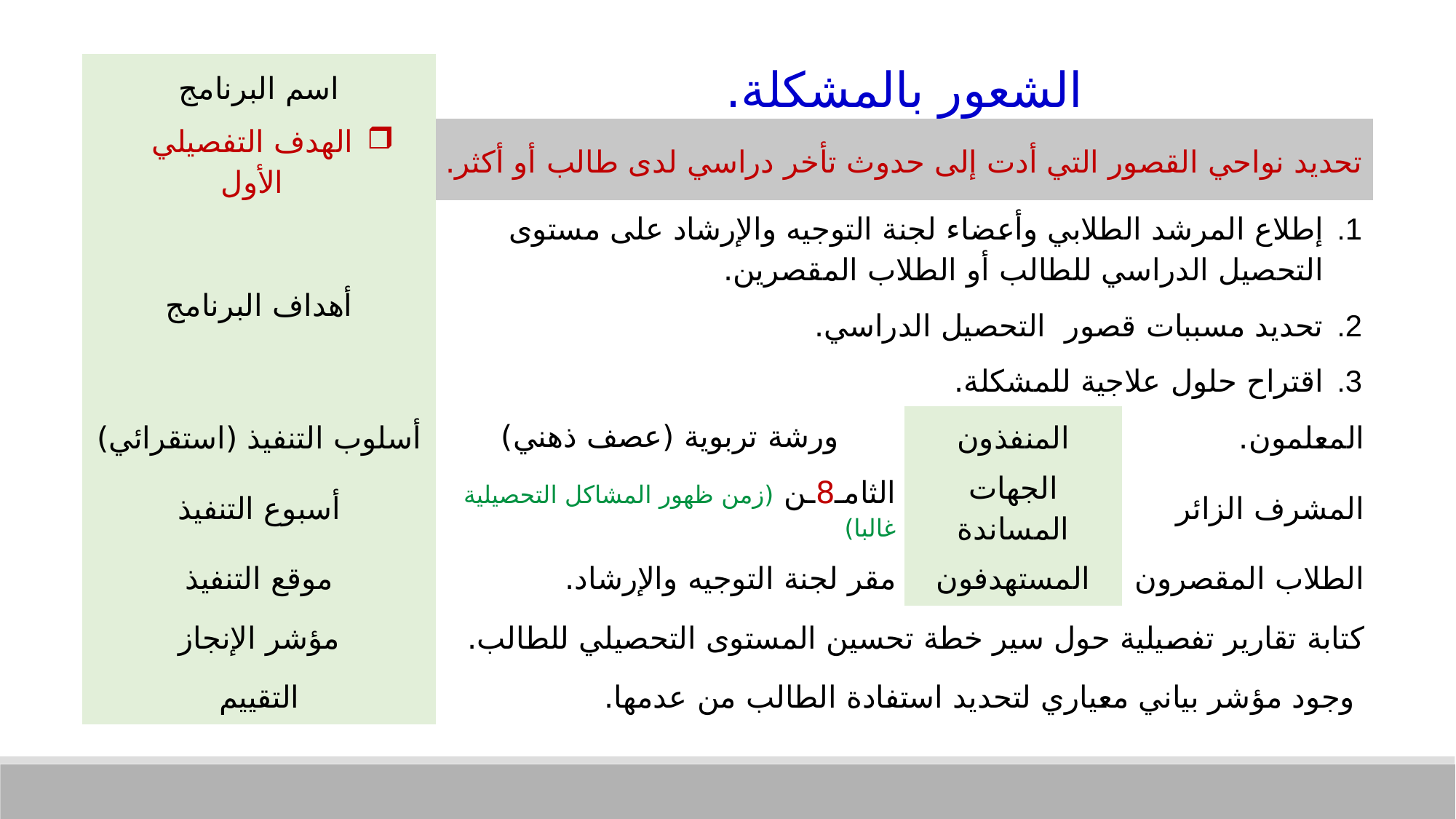

| اسم البرنامج | الشعور بالمشكلة. |  |  |
| --- | --- | --- | --- |
| الهدف التفصيلي الأول | تحديد نواحي القصور التي أدت إلى حدوث تأخر دراسي لدى طالب أو أكثر. |  |  |
| أهداف البرنامج | إطلاع المرشد الطلابي وأعضاء لجنة التوجيه والإرشاد على مستوى التحصيل الدراسي للطالب أو الطلاب المقصرين. تحديد مسببات قصور التحصيل الدراسي. اقتراح حلول علاجية للمشكلة. |  |  |
| أسلوب التنفيذ (استقرائي) | ورشة تربوية (عصف ذهني) | المنفذون | المعلمون. |
| أسبوع التنفيذ | الثامـ8ـن (زمن ظهور المشاكل التحصيلية غالبا) | الجهات المساندة | المشرف الزائر |
| موقع التنفيذ | مقر لجنة التوجيه والإرشاد. | المستهدفون | الطلاب المقصرون |
| مؤشر الإنجاز | كتابة تقارير تفصيلية حول سير خطة تحسين المستوى التحصيلي للطالب. |  |  |
| التقييم | وجود مؤشر بياني معياري لتحديد استفادة الطالب من عدمها. |  |  |